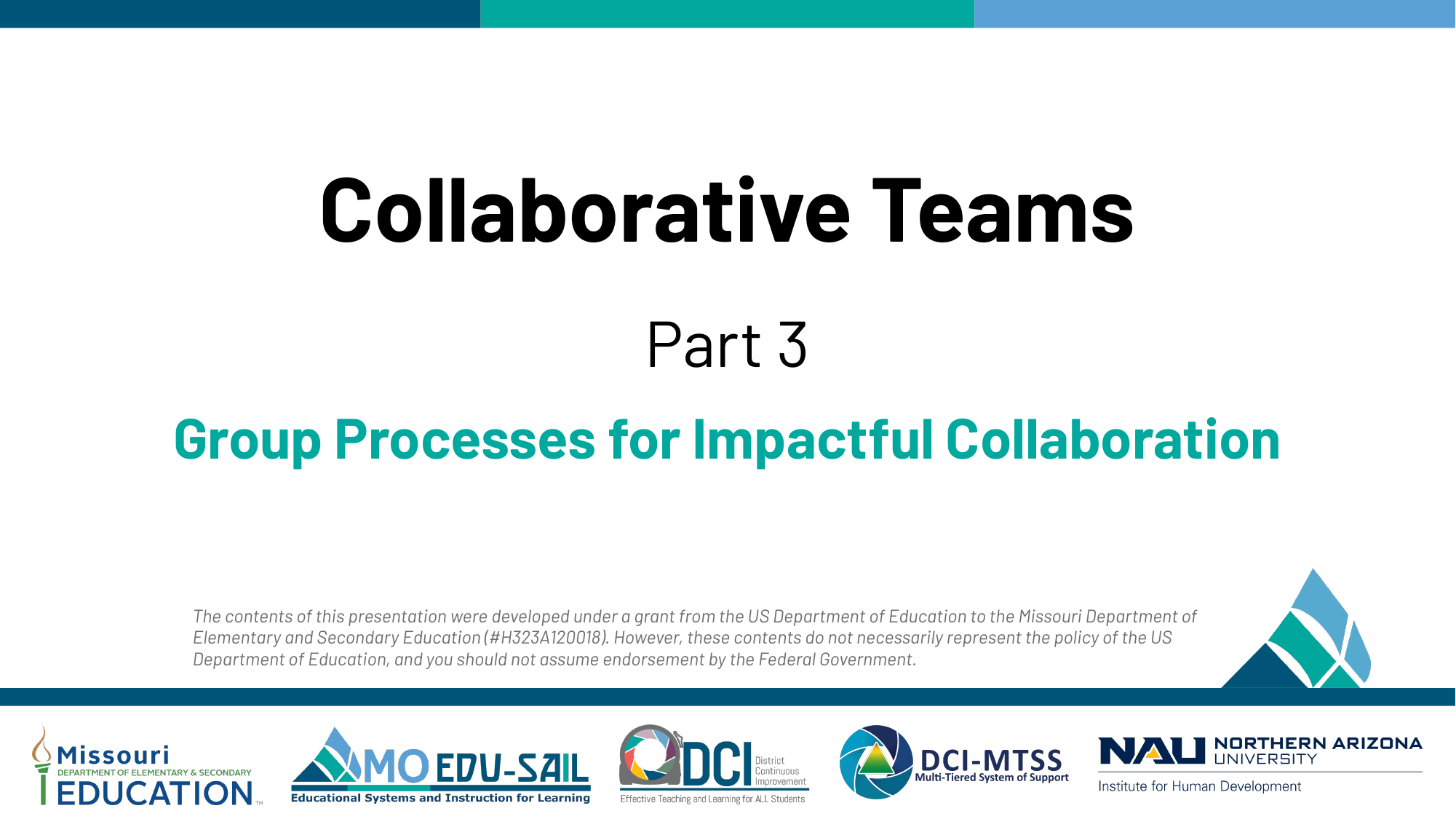

# Collaborative Teams
Part 3

Group Processes for Impactful Collaboration